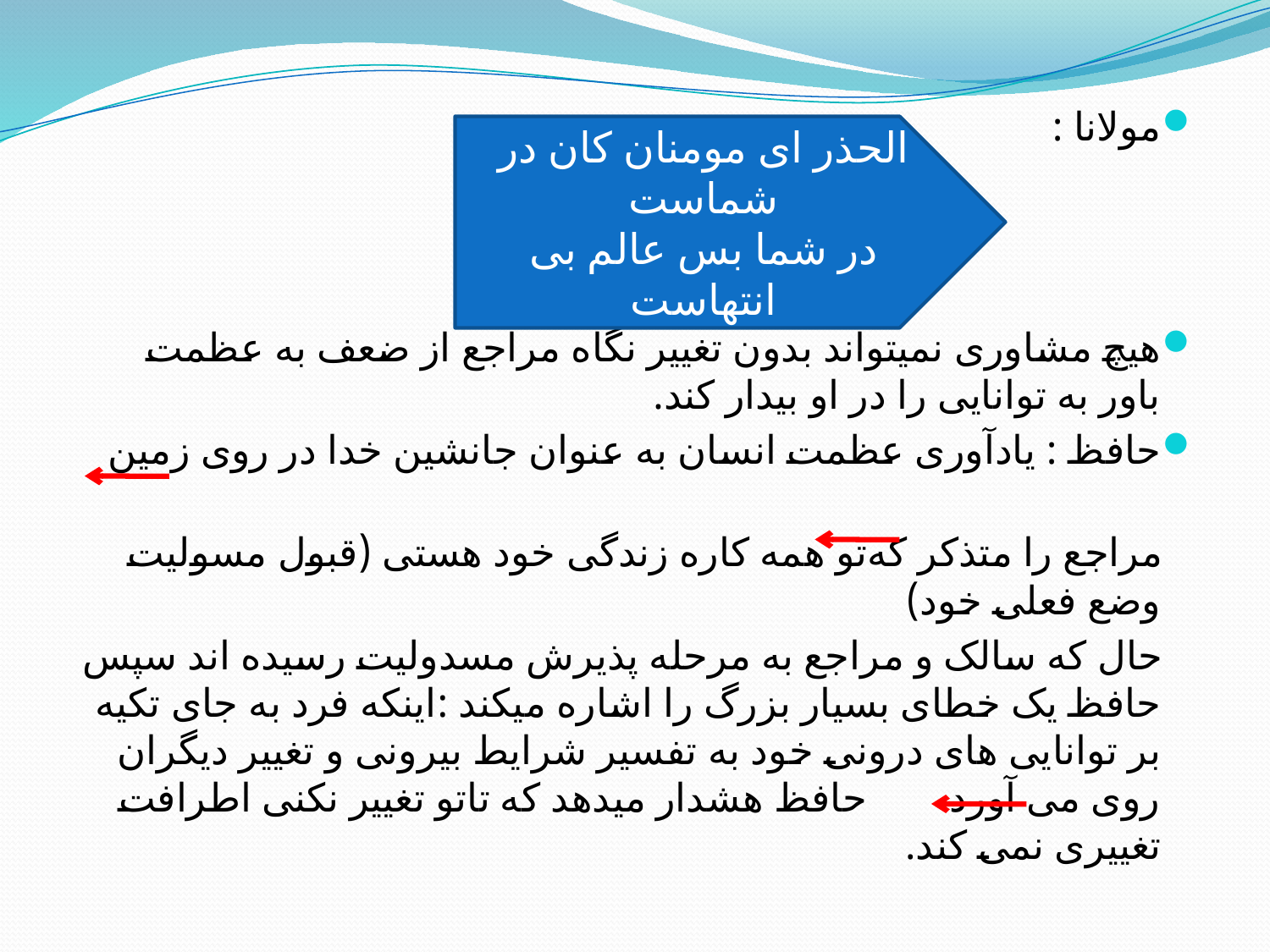

مولانا :

هیچ مشاوری نمیتواند بدون تغییر نگاه مراجع از ضعف به عظمت باور به توانایی را در او بیدار کند.
حافظ : یادآوری عظمت انسان به عنوان جانشین خدا در روی زمین
   مراجع را متذکر که	تو همه کاره زندگی خود هستی (قبول مسولیت وضع فعلی خود)
   حال که سالک و مراجع به مرحله پذیرش مسدولیت رسیده اند سپس حافظ یک خطای بسیار بزرگ را اشاره میکند :اینکه فرد به جای تکیه بر توانایی های درونی خود به تفسیر شرایط بیرونی و تغییر دیگران روی می آورد        حافظ هشدار میدهد که تاتو تغییر نکنی اطرافت تغییری نمی کند.
الحذر ای مومنان کان در شماست
در شما بس عالم بی انتهاست